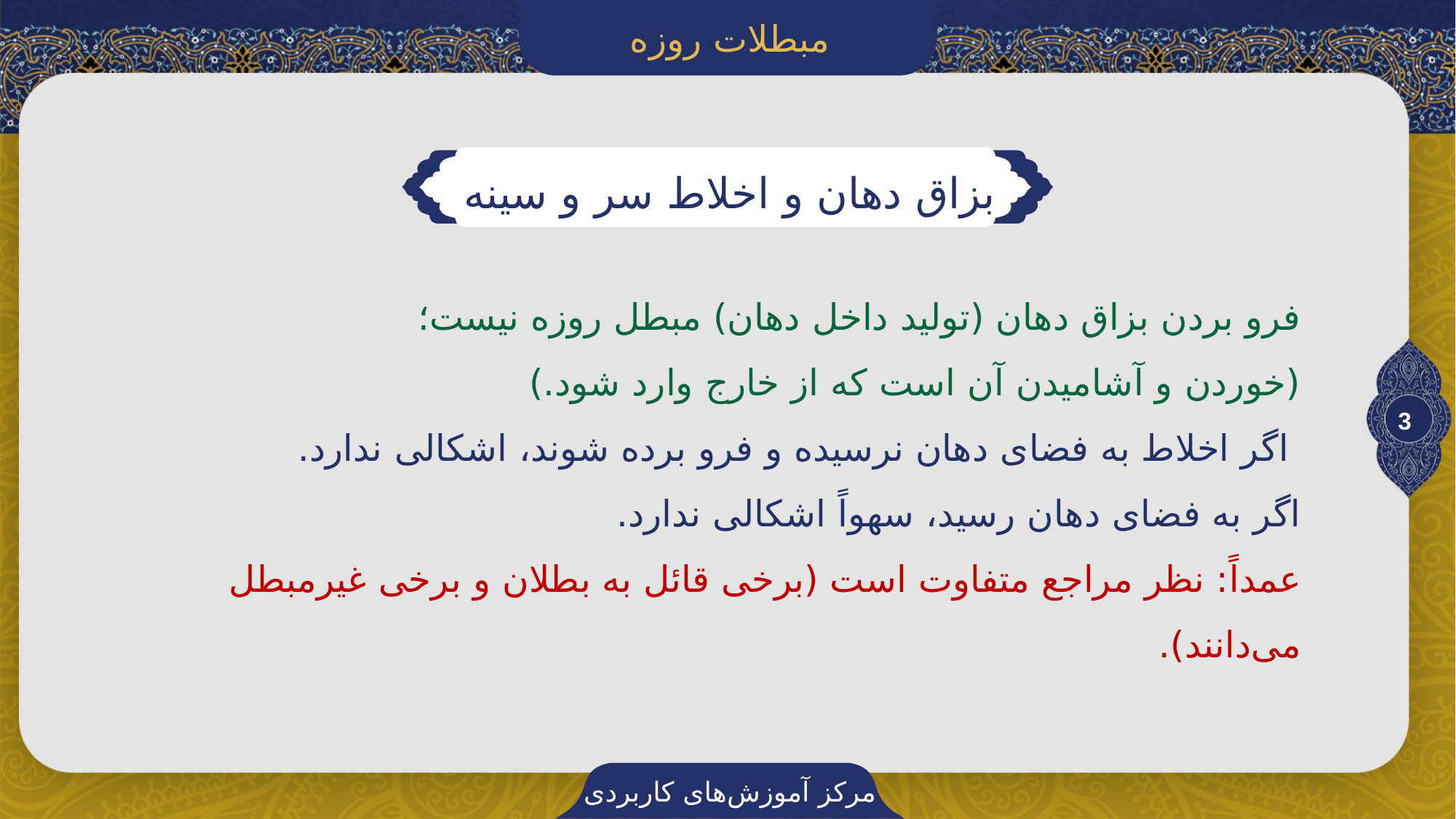

مبطلات روزه

بزاق دهان و اخلاط سر و سینه
فرو بردن بزاق دهان (تولید داخل دهان) مبطل روزه نیست؛
(خوردن و آشامیدن آن است که از خارج وارد شود.)
 اگر اخلاط به فضای دهان نرسیده و فرو برده شوند، اشکالی ندارد.
اگر به فضای دهان رسید، سهواً اشکالی ندارد.
عمداً: نظر مراجع متفاوت است (برخی قائل به بطلان و برخی غیرمبطل می‌دانند).
3
مرکز آموزش‌های کاربردی